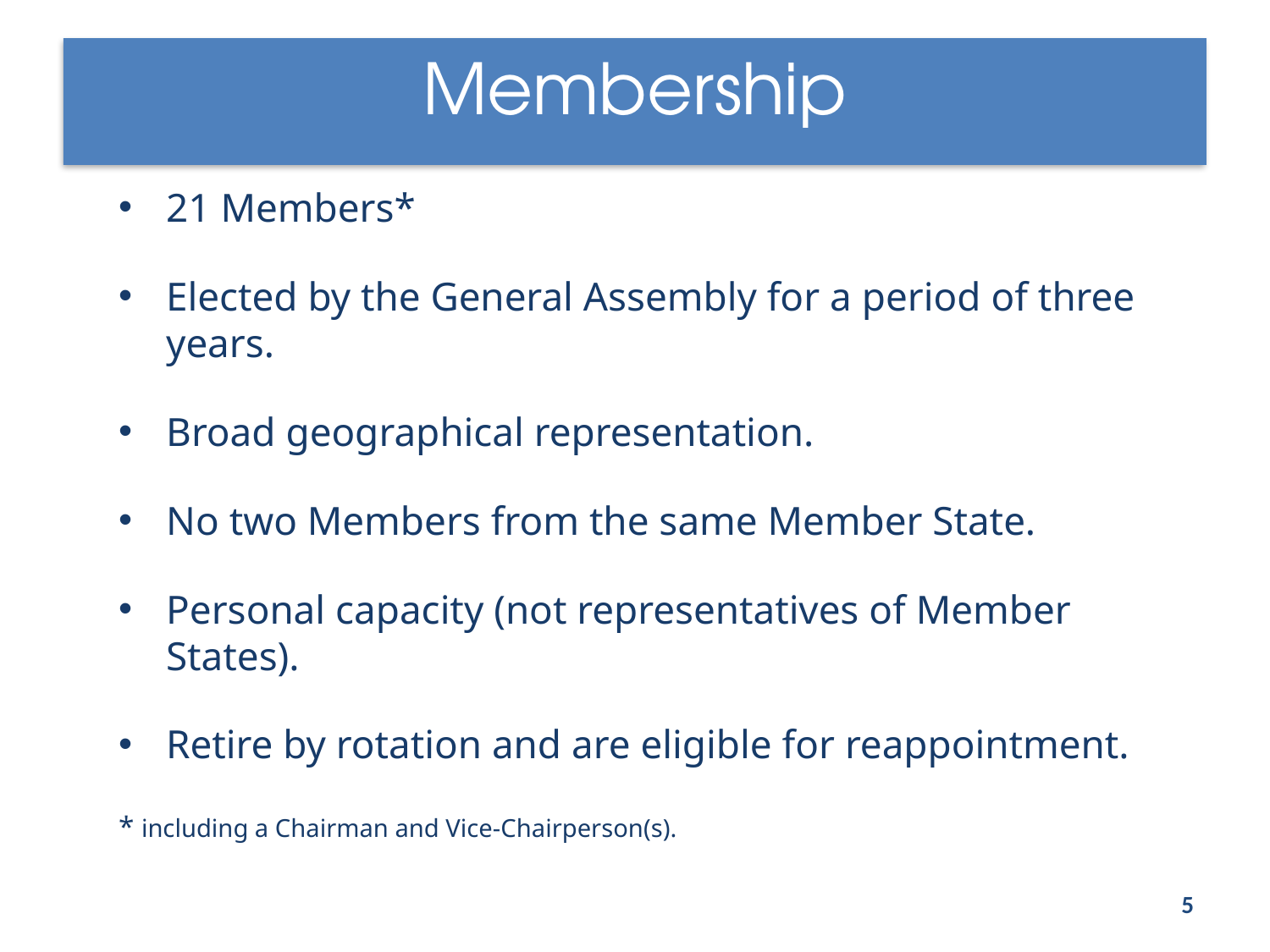

Membership
21 Members*
Elected by the General Assembly for a period of three years.
Broad geographical representation.
No two Members from the same Member State.
Personal capacity (not representatives of Member States).
Retire by rotation and are eligible for reappointment.
* including a Chairman and Vice-Chairperson(s).
5